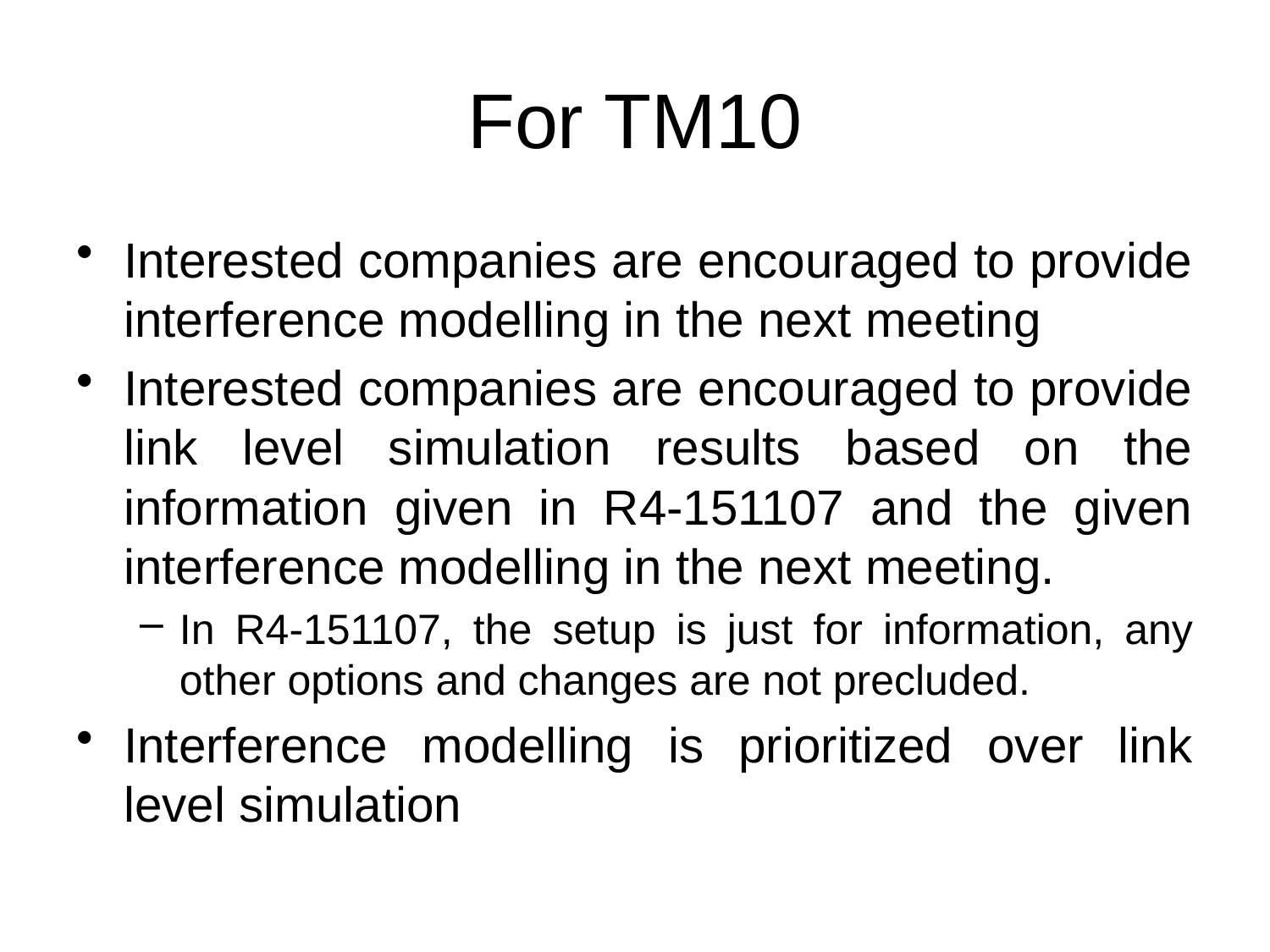

# For TM10
Interested companies are encouraged to provide interference modelling in the next meeting
Interested companies are encouraged to provide link level simulation results based on the information given in R4-151107 and the given interference modelling in the next meeting.
In R4-151107, the setup is just for information, any other options and changes are not precluded.
Interference modelling is prioritized over link level simulation